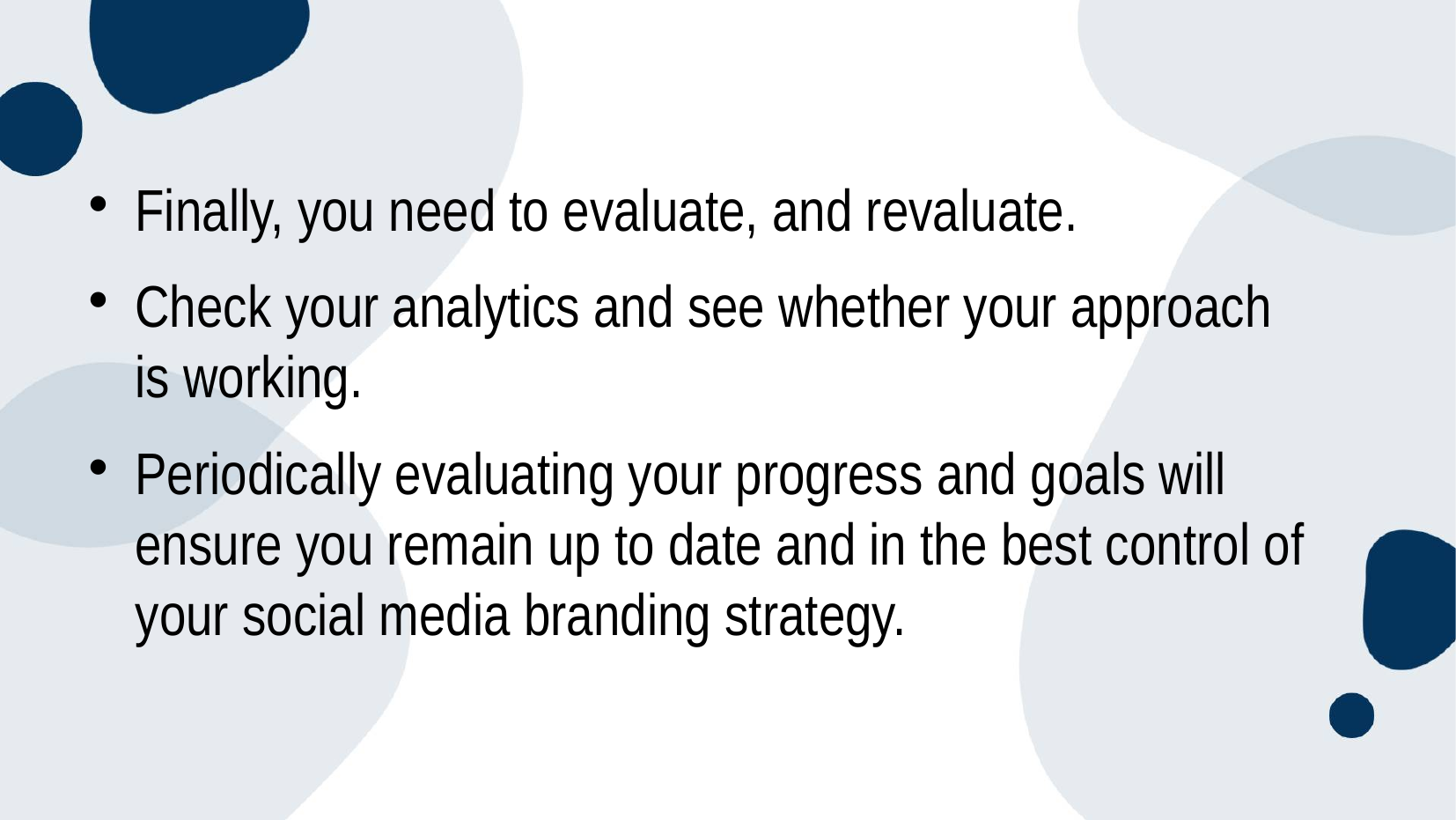

Finally, you need to evaluate, and revaluate.
Check your analytics and see whether your approach      is working.
Periodically evaluating your progress and goals will ensure you remain up to date and in the best control of your social media branding strategy.